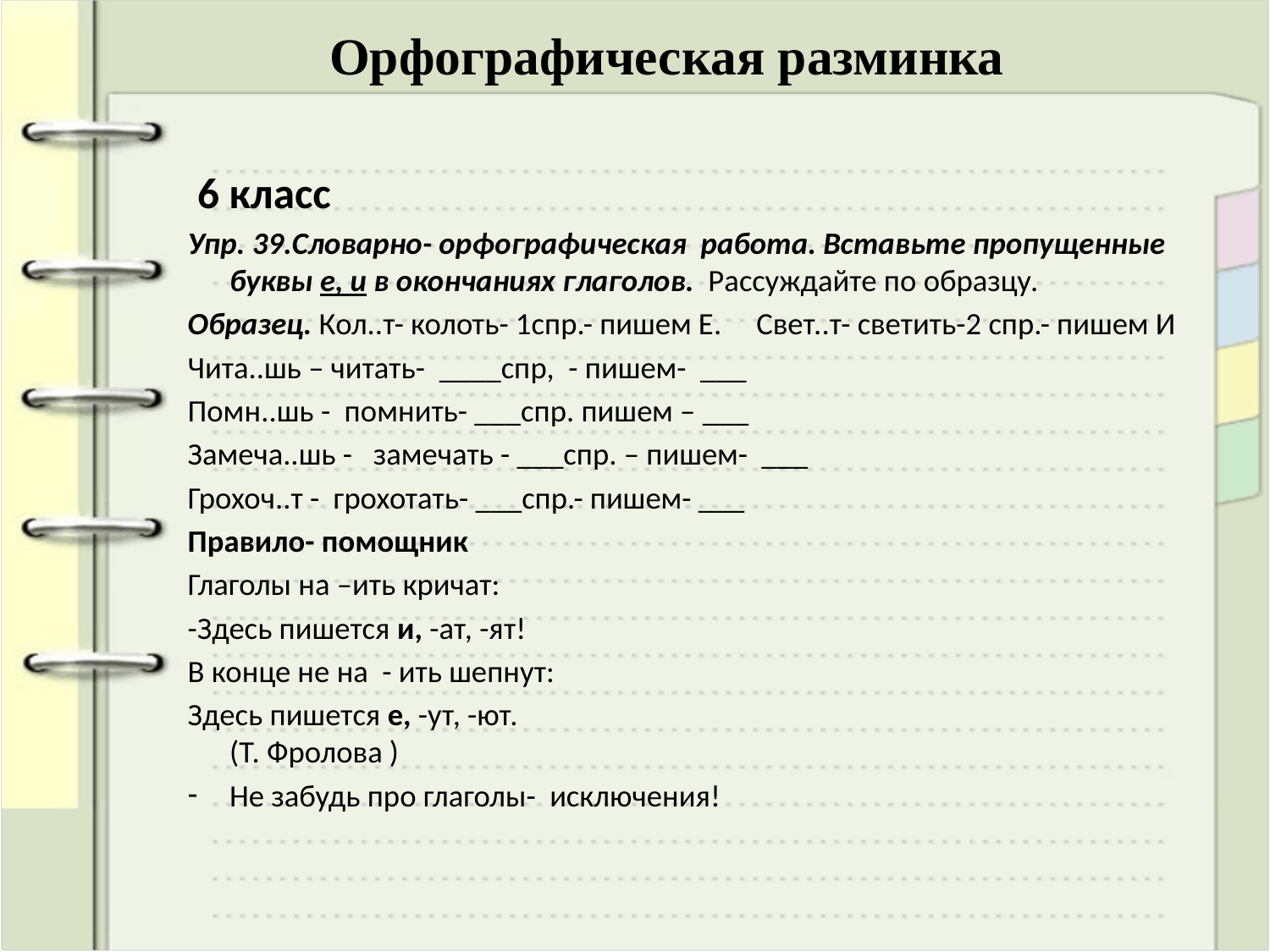

# Орфографическая разминка
 6 класс
Упр. 39.Словарно- орфографическая  работа. Вставьте пропущенные буквы е, и в окончаниях глаголов.  Рассуждайте по образцу.
Образец. Кол..т- колоть- 1спр.- пишем Е.     Свет..т- светить-2 спр.- пишем И
Чита..шь – читать- ­­ ____спр,  - пишем-  ___
Помн..шь -  помнить- ___спр. пишем – ___
Замеча..шь -   замечать - ___спр. – пишем-  ___
Грохоч..т -  грохотать- ___спр.- пишем- ___
Правило- помощник
Глаголы на –ить кричат:
-Здесь пишется и, -ат, -ят!
В конце не на  - ить шепнут:
Здесь пишется е, -ут, -ют.
(Т. Фролова )
Не забудь про глаголы-  исключения!